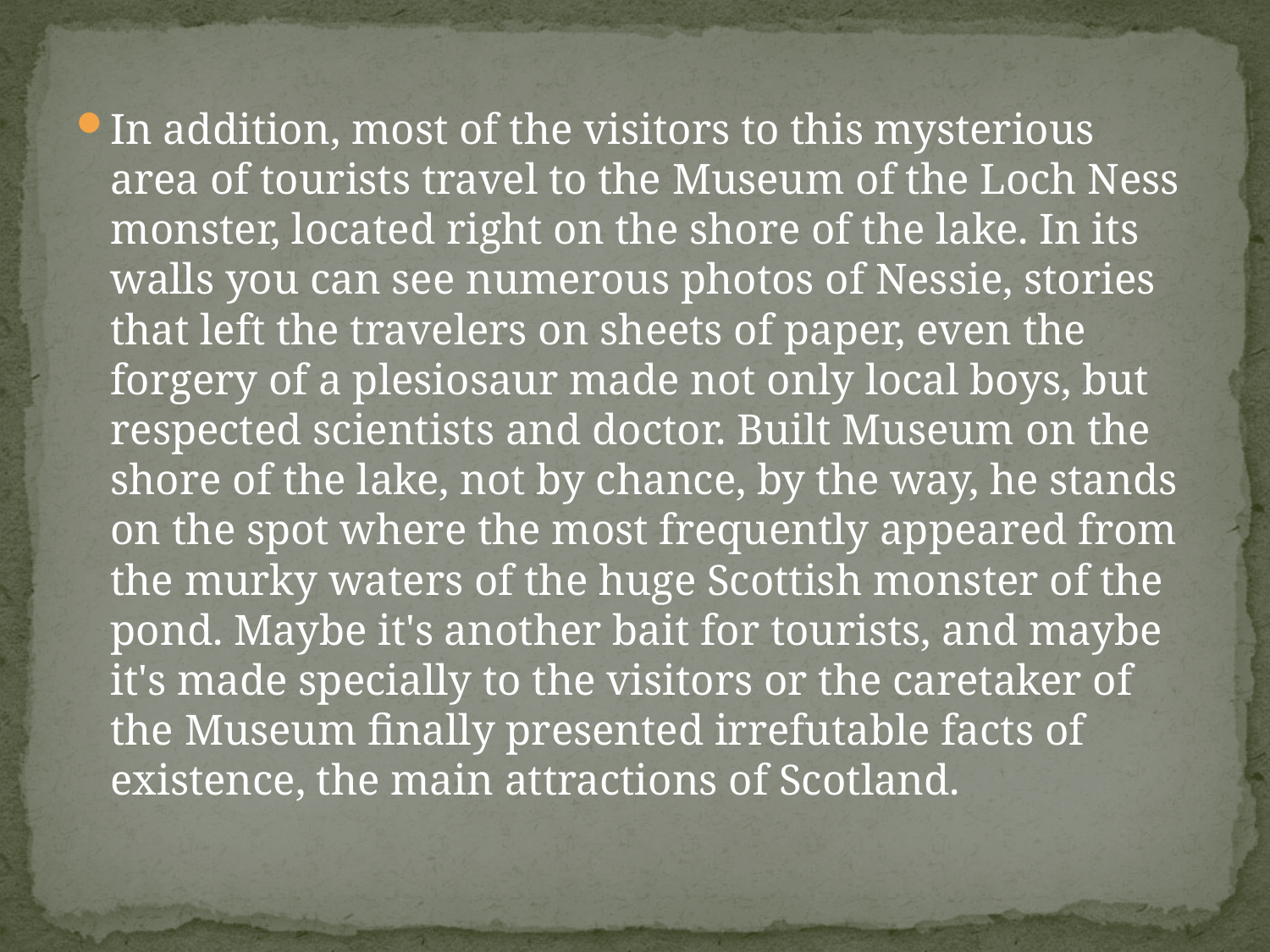

#

In addition, most of the visitors to this mysterious area of tourists travel to the Museum of the Loch Ness monster, located right on the shore of the lake. In its walls you can see numerous photos of Nessie, stories that left the travelers on sheets of paper, even the forgery of a plesiosaur made not only local boys, but respected scientists and doctor. Built Museum on the shore of the lake, not by chance, by the way, he stands on the spot where the most frequently appeared from the murky waters of the huge Scottish monster of the pond. Maybe it's another bait for tourists, and maybe it's made specially to the visitors or the caretaker of the Museum finally presented irrefutable facts of existence, the main attractions of Scotland.